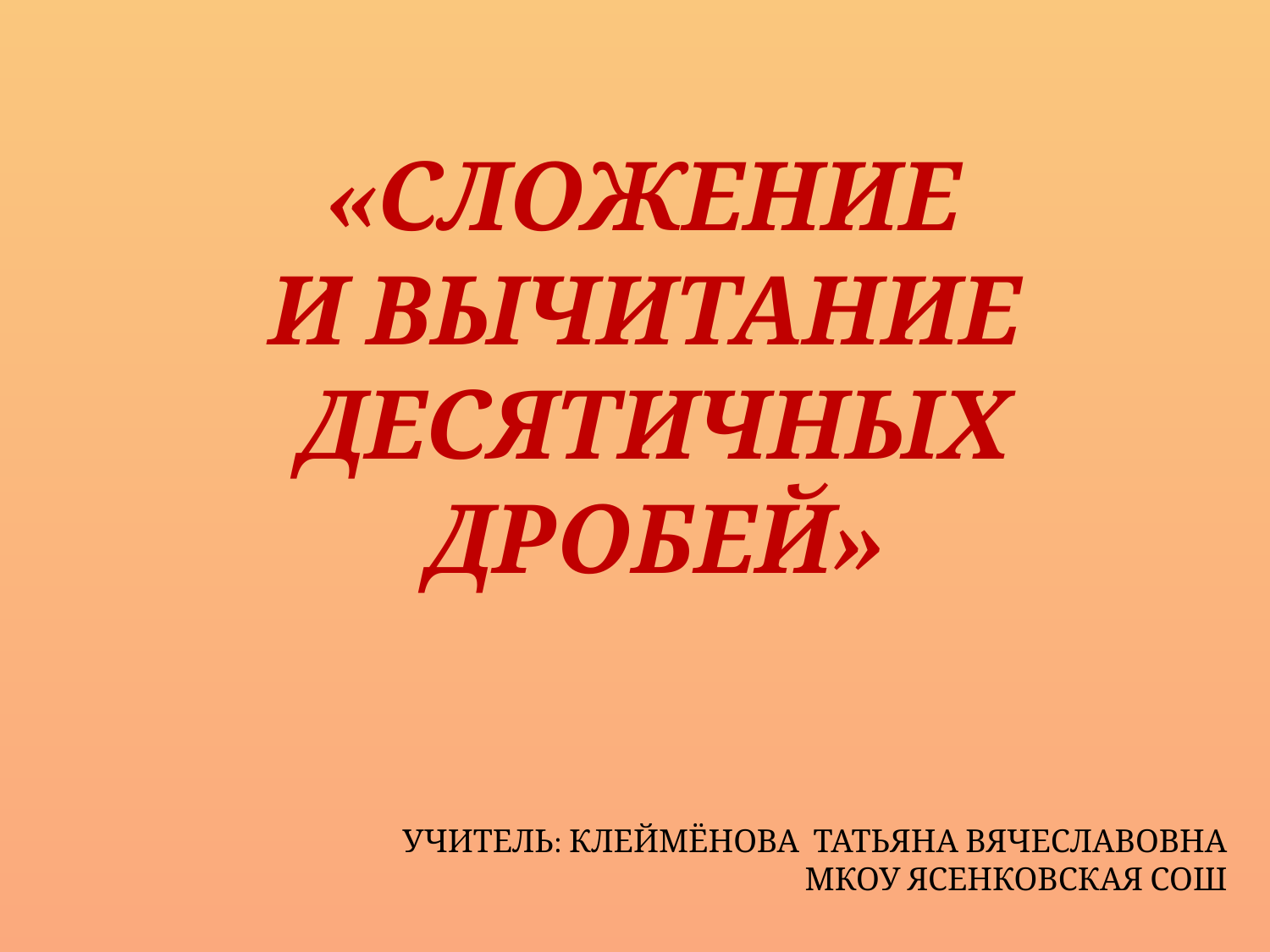

«СЛОЖЕНИЕ
И ВЫЧИТАНИЕ
ДЕСЯТИЧНЫХ ДРОБЕЙ»

Учитель: Клеймёнова  Татьяна Вячеславовна
Мкоу Ясенковская СОШ